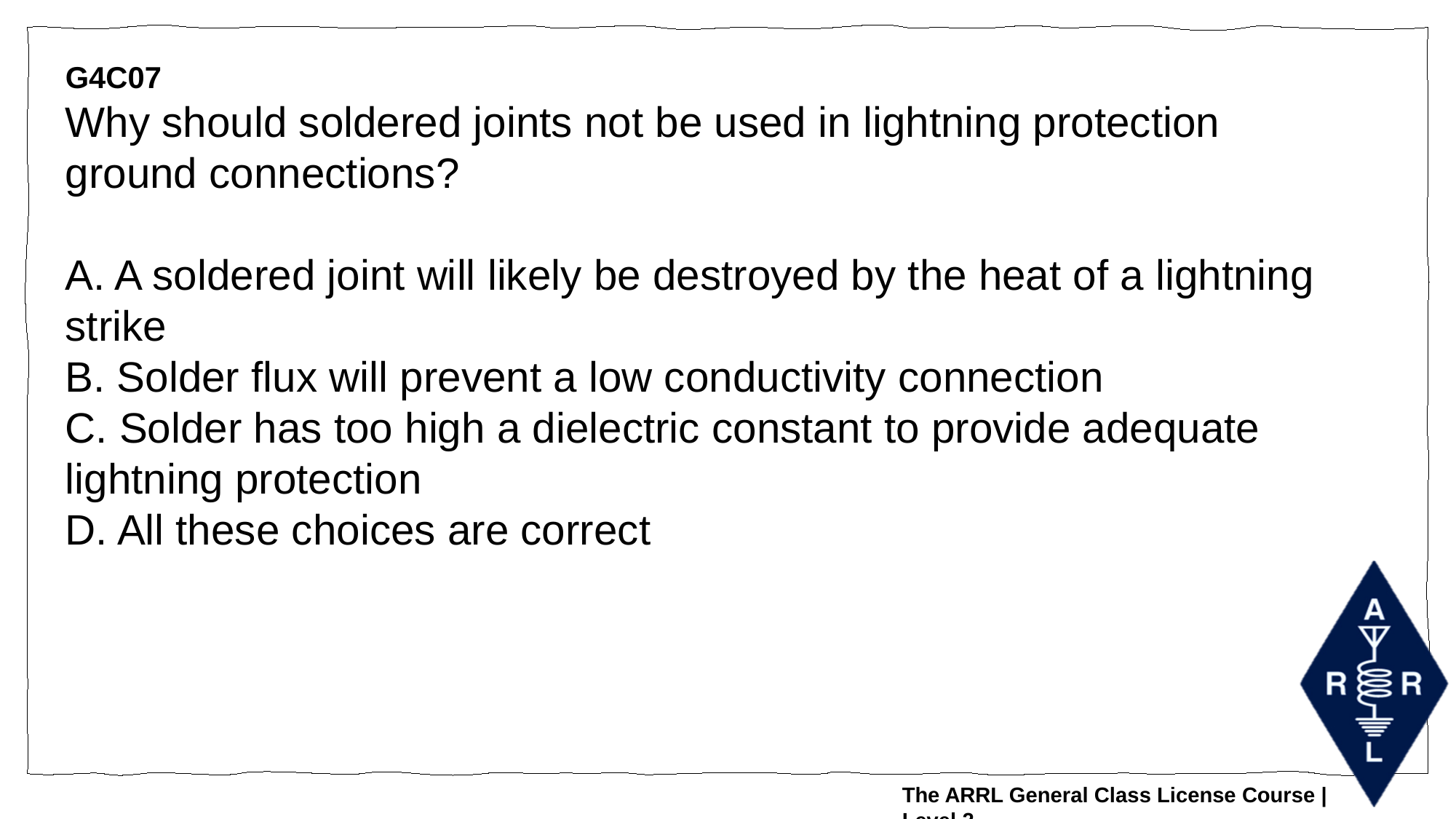

G4C07
Why should soldered joints not be used in lightning protection ground connections?

A. A soldered joint will likely be destroyed by the heat of a lightning strike
B. Solder flux will prevent a low conductivity connection
C. Solder has too high a dielectric constant to provide adequate lightning protection
D. All these choices are correct